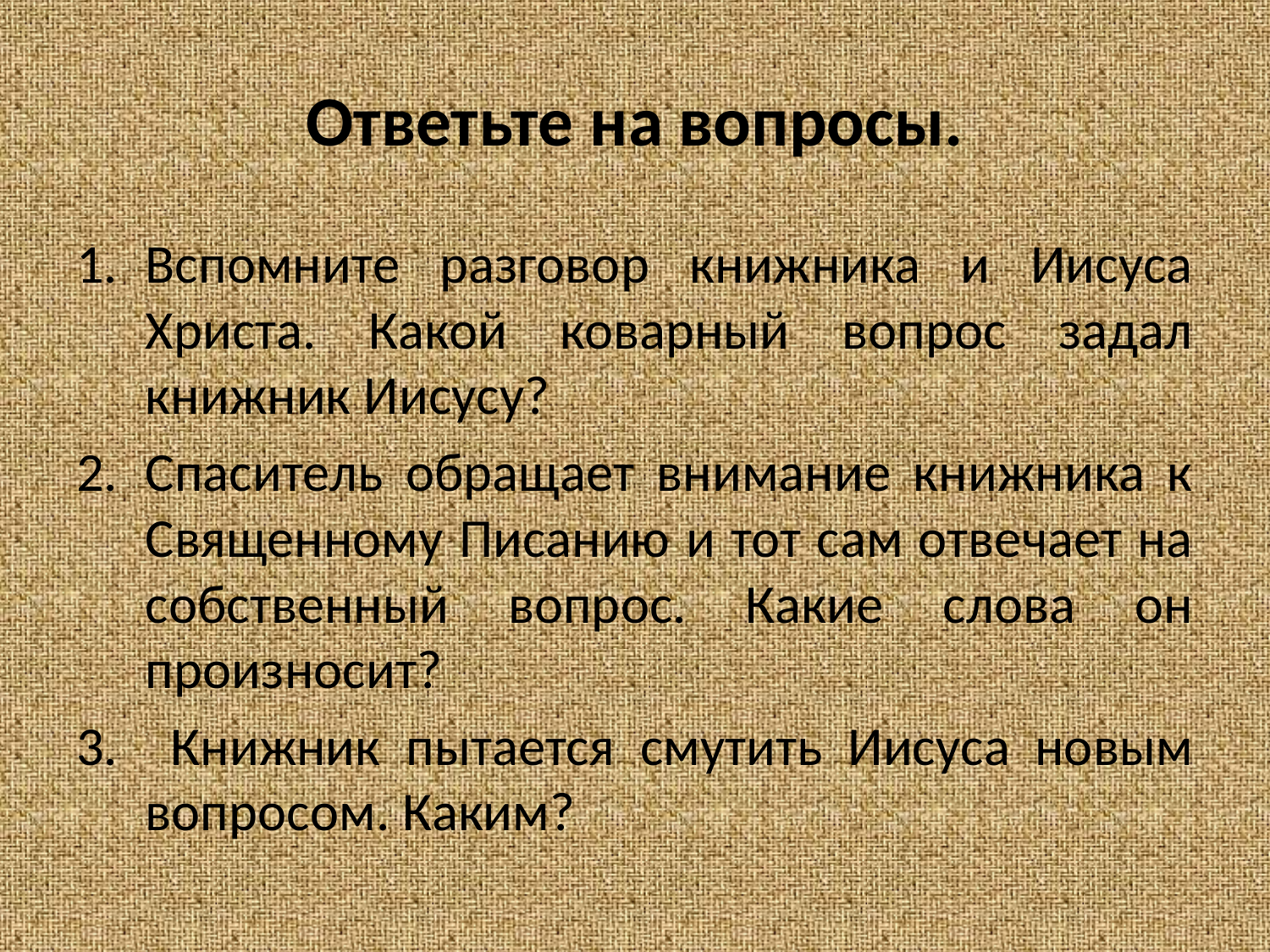

# Ответьте на вопросы.
Вспомните разговор книжника и Иисуса Христа. Какой коварный вопрос задал книжник Иисусу?
Спаситель обращает внимание книжника к Священному Писанию и тот сам отвечает на собственный вопрос. Какие слова он произносит?
 Книжник пытается смутить Иисуса новым вопросом. Каким?